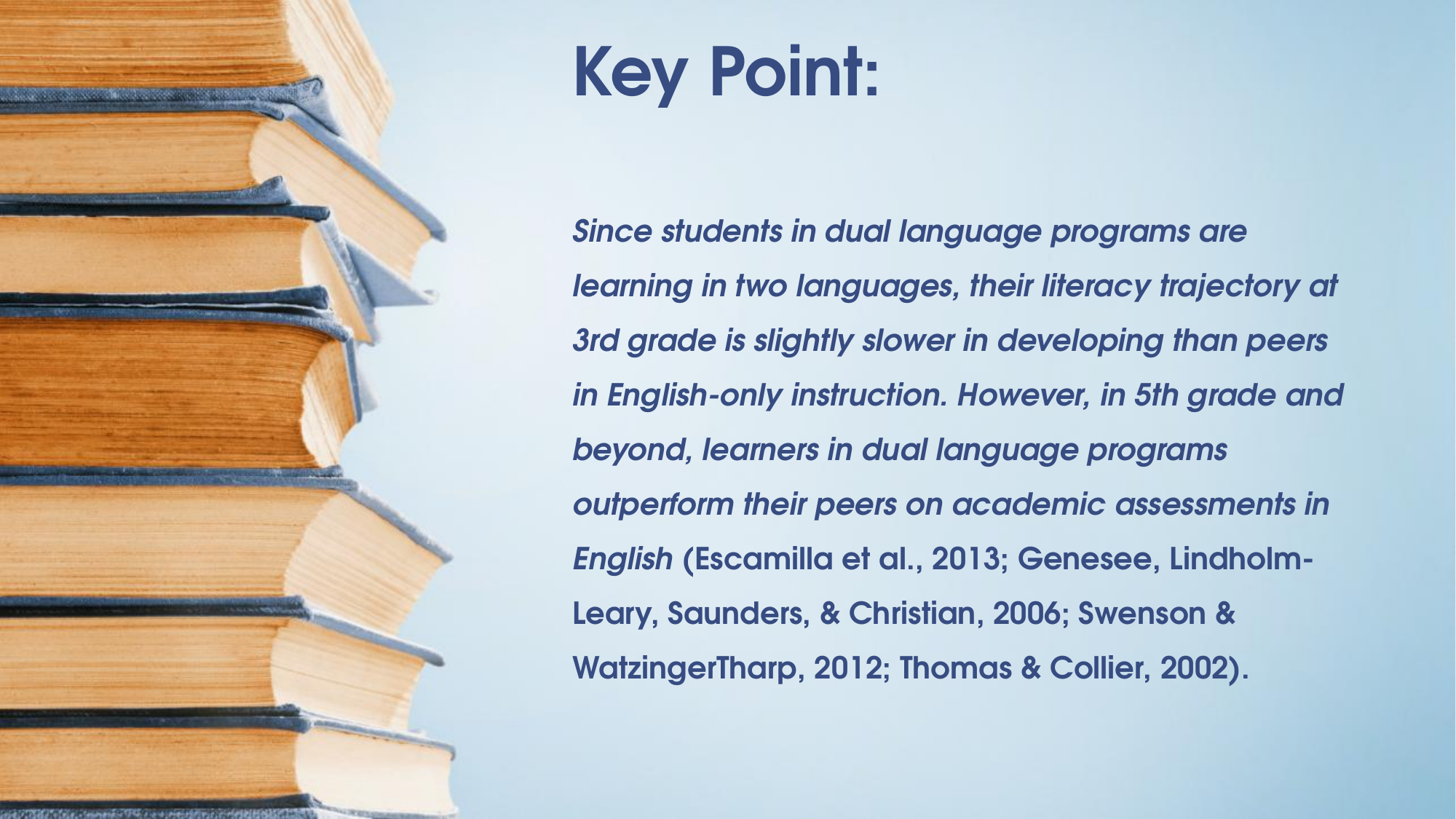

Key Point:
# Since students in dual language programs are learning in two languages, their literacy trajectory at 3rd grade is slightly slower in developing than peers in English-only instruction. However, in 5th grade and beyond, learners in dual language programs outperform their peers on academic assessments in English (Escamilla et al., 2013; Genesee, Lindholm-Leary, Saunders, & Christian, 2006; Swenson & WatzingerTharp, 2012; Thomas & Collier, 2002).